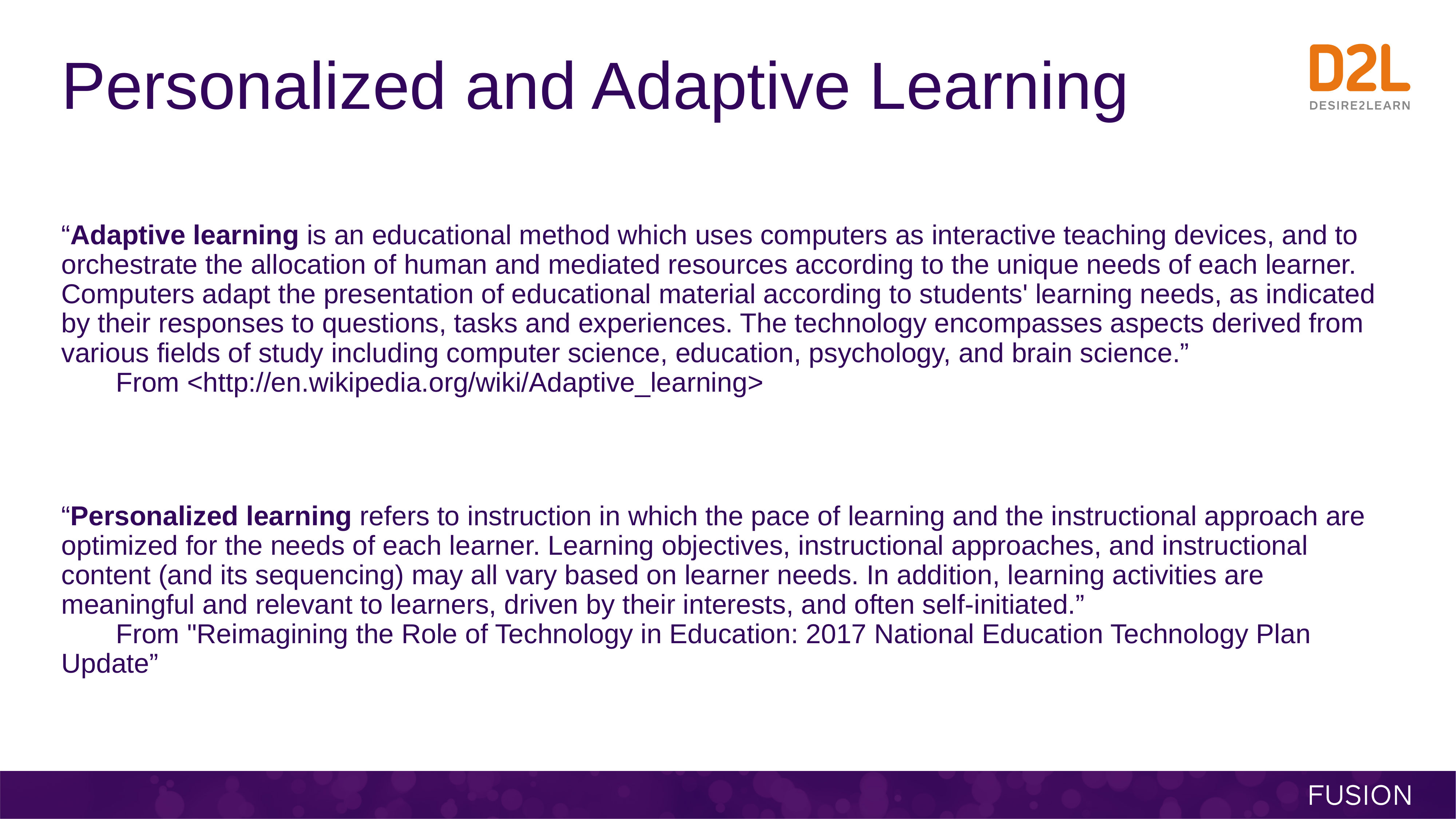

# Personalized and Adaptive Learning
“Adaptive learning is an educational method which uses computers as interactive teaching devices, and to orchestrate the allocation of human and mediated resources according to the unique needs of each learner. Computers adapt the presentation of educational material according to students' learning needs, as indicated by their responses to questions, tasks and experiences. The technology encompasses aspects derived from various fields of study including computer science, education, psychology, and brain science.”
	From <http://en.wikipedia.org/wiki/Adaptive_learning>

“Personalized learning refers to instruction in which the pace of learning and the instructional approach are optimized for the needs of each learner. Learning objectives, instructional approaches, and instructional content (and its sequencing) may all vary based on learner needs. In addition, learning activities are meaningful and relevant to learners, driven by their interests, and often self-initiated.”
	From "Reimagining the Role of Technology in Education: 2017 National Education Technology Plan Update”